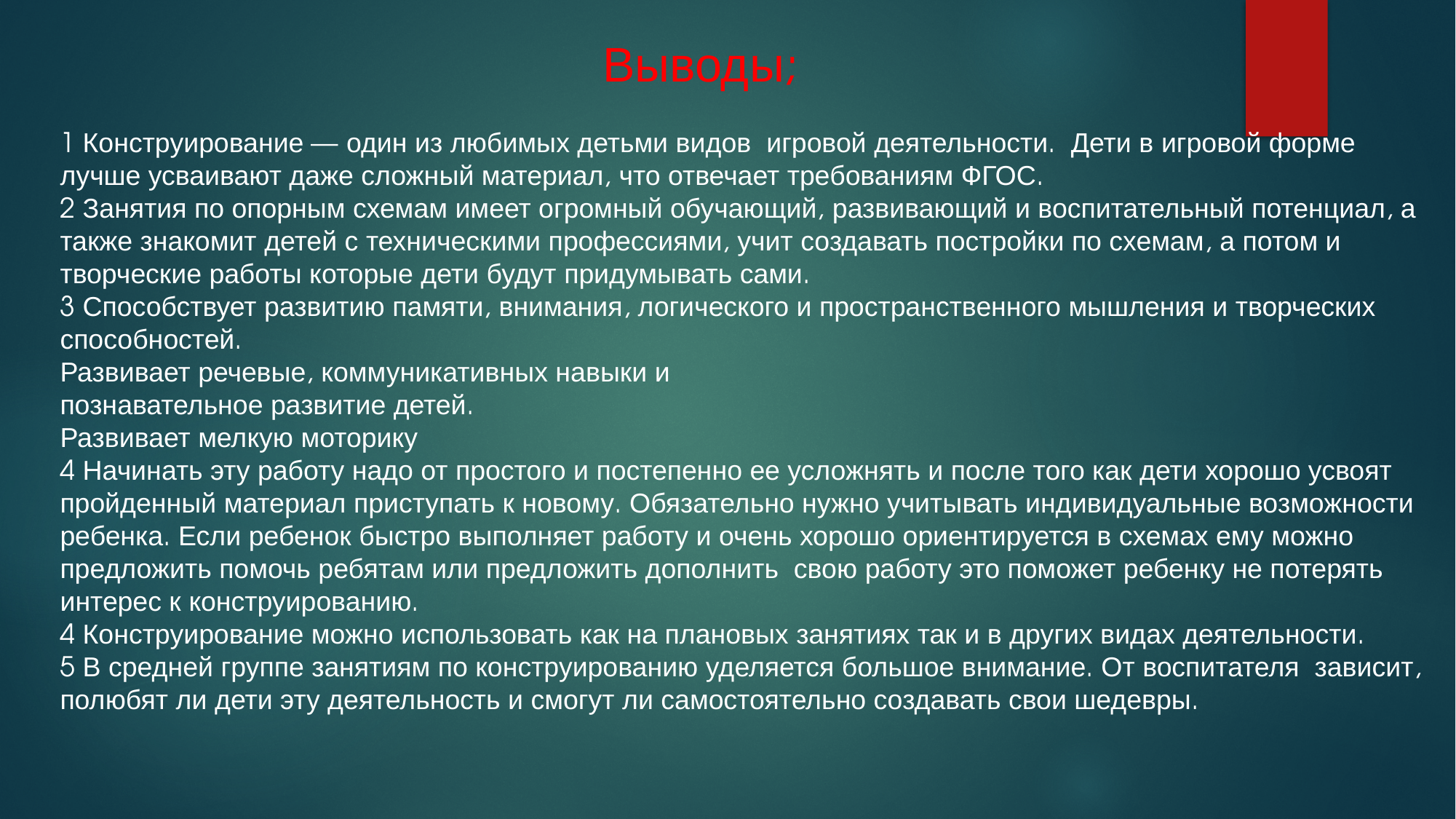

Выводы;
1 Конструирование — один из любимых детьми видов  игровой деятельности.  Дети в игровой форме лучше усваивают даже сложный материал, что отвечает требованиям ФГОС.
2 Занятия по опорным схемам имеет огромный обучающий, развивающий и воспитательный потенциал, а также знакомит детей с техническими профессиями, учит создавать постройки по схемам, а потом и  творческие работы которые дети будут придумывать сами.
3 Способствует развитию памяти, внимания, логического и пространственного мышления и творческих способностей.
Развивает речевые, коммуникативных навыки и
познавательное развитие детей.
Развивает мелкую моторику
4 Начинать эту работу надо от простого и постепенно ее усложнять и после того как дети хорошо усвоят пройденный материал приступать к новому. Обязательно нужно учитывать индивидуальные возможности ребенка. Если ребенок быстро выполняет работу и очень хорошо ориентируется в схемах ему можно предложить помочь ребятам или предложить дополнить  свою работу это поможет ребенку не потерять интерес к конструированию.
4 Конструирование можно использовать как на плановых занятиях так и в других видах деятельности.
5 В средней группе занятиям по конструированию уделяется большое внимание. От воспитателя  зависит, полюбят ли дети эту деятельность и смогут ли самостоятельно создавать свои шедевры.